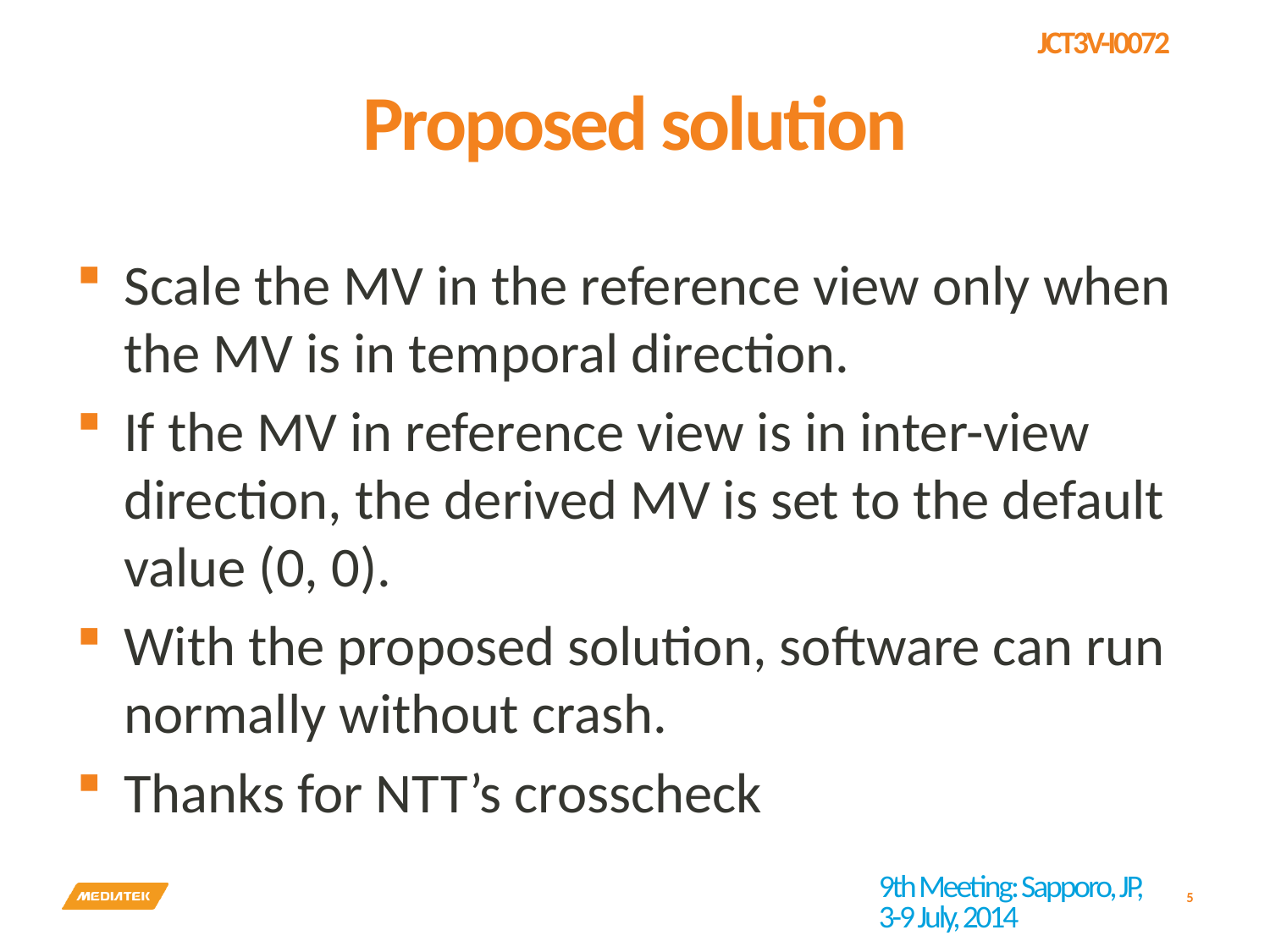

# Proposed solution
Scale the MV in the reference view only when the MV is in temporal direction.
If the MV in reference view is in inter-view direction, the derived MV is set to the default value (0, 0).
With the proposed solution, software can run normally without crash.
Thanks for NTT’s crosscheck

5